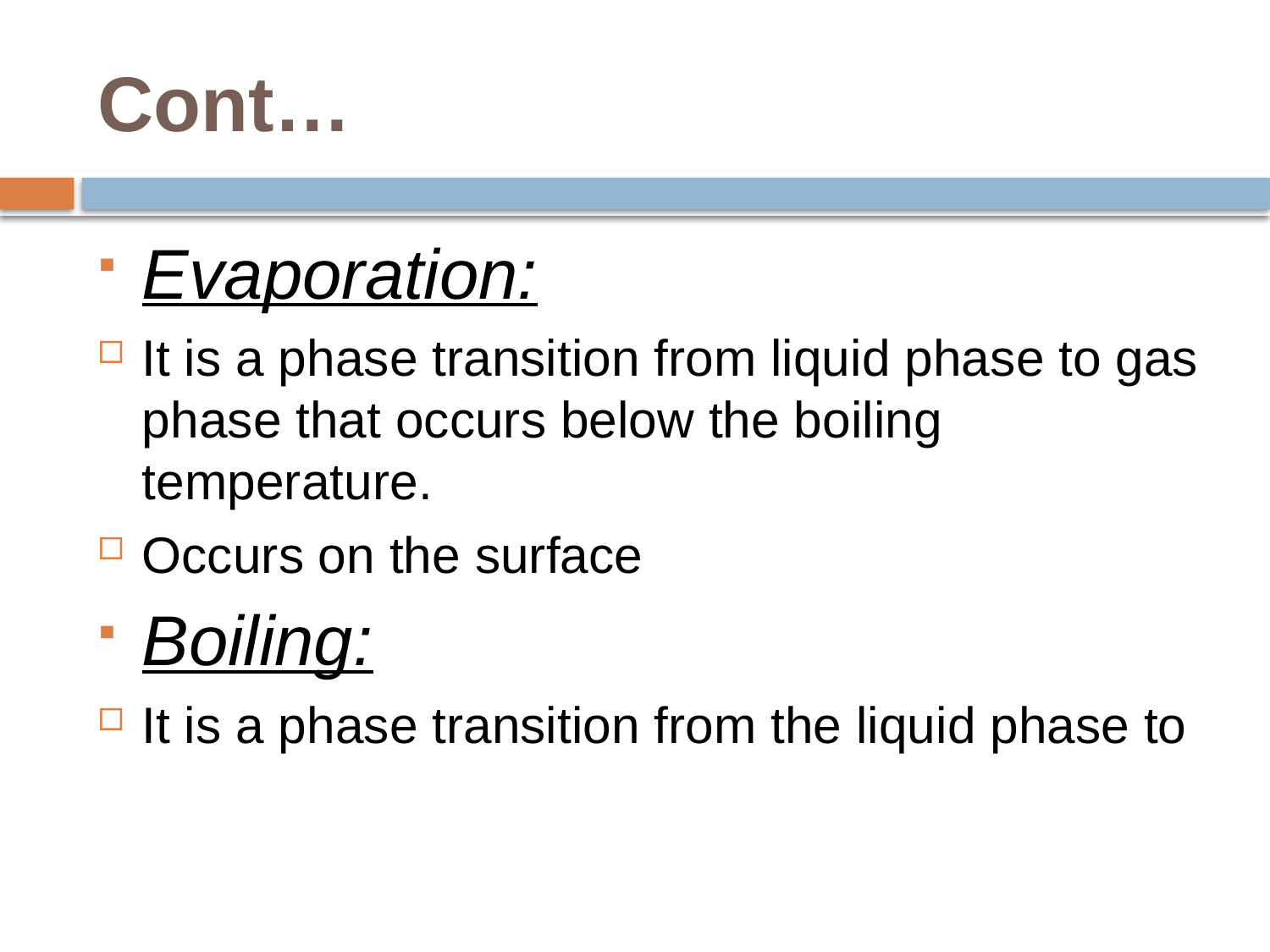

# Cont…
Evaporation:
It is a phase transition from liquid phase to gas phase that occurs below the boiling temperature.
Occurs on the surface
Boiling:
It is a phase transition from the liquid phase to